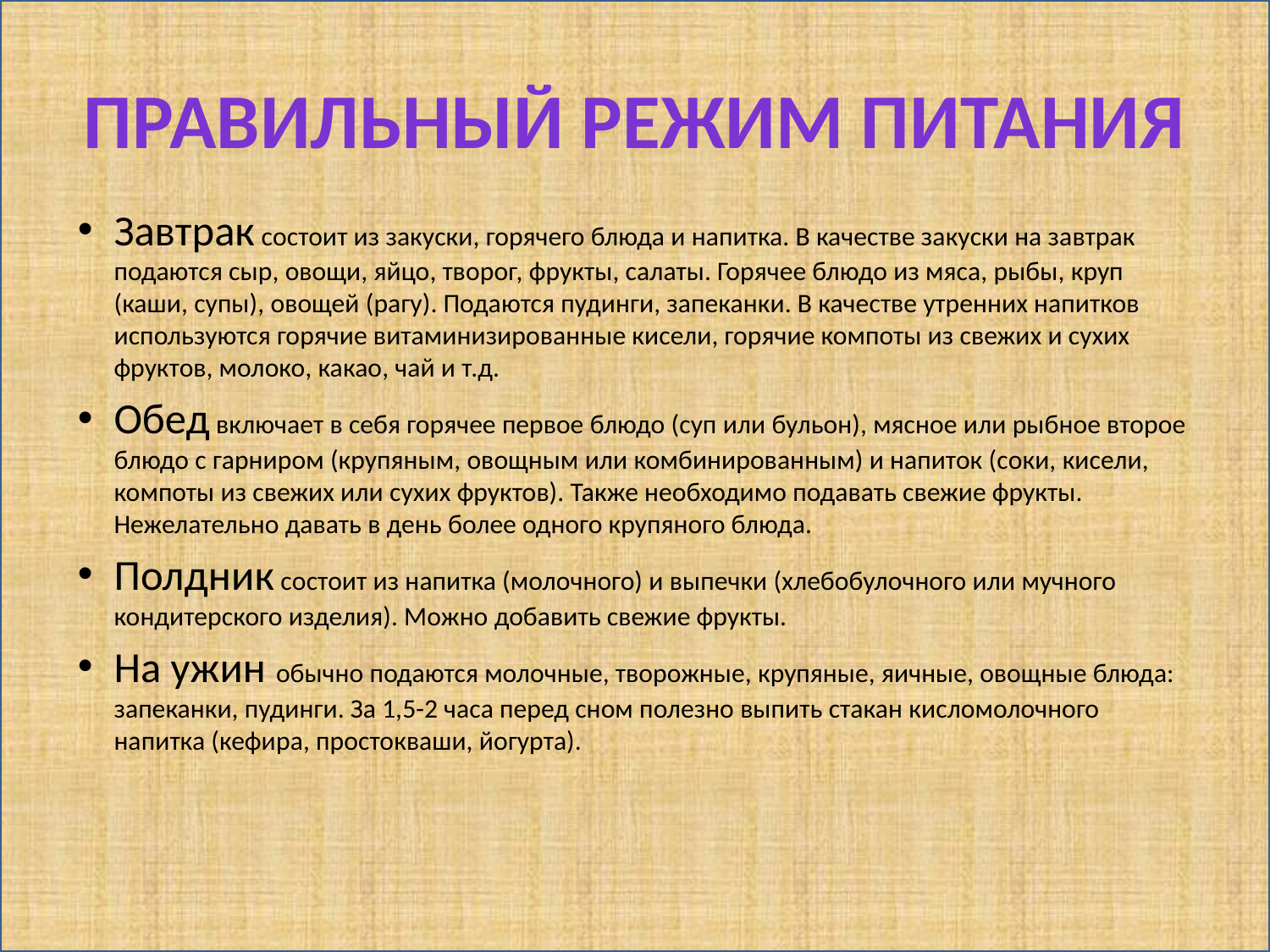

# ПРАВИЛЬНЫЙ РЕЖИМ ПИТАНИЯ
Завтрак состоит из закуски, горячего блюда и напитка. В качестве закуски на завтрак подаются сыр, овощи, яйцо, творог, фрукты, салаты. Горячее блюдо из мяса, рыбы, круп (каши, супы), овощей (рагу). Подаются пудинги, запеканки. В качестве утренних напитков используются горячие витаминизированные кисели, горячие компоты из свежих и сухих фруктов, молоко, какао, чай и т.д.
Обед включает в себя горячее первое блюдо (суп или бульон), мясное или рыбное второе блюдо с гарниром (крупяным, овощным или комбинированным) и напиток (соки, кисели, компоты из свежих или сухих фруктов). Также необходимо подавать свежие фрукты. Нежелательно давать в день более одного крупяного блюда.
Полдник состоит из напитка (молочного) и выпечки (хлебобулочного или мучного кондитерского изделия). Можно добавить свежие фрукты.
На ужин обычно подаются молочные, творожные, крупяные, яичные, овощные блюда: запеканки, пудинги. За 1,5-2 часа перед сном полезно выпить стакан кисломолочного напитка (кефира, простокваши, йогурта).